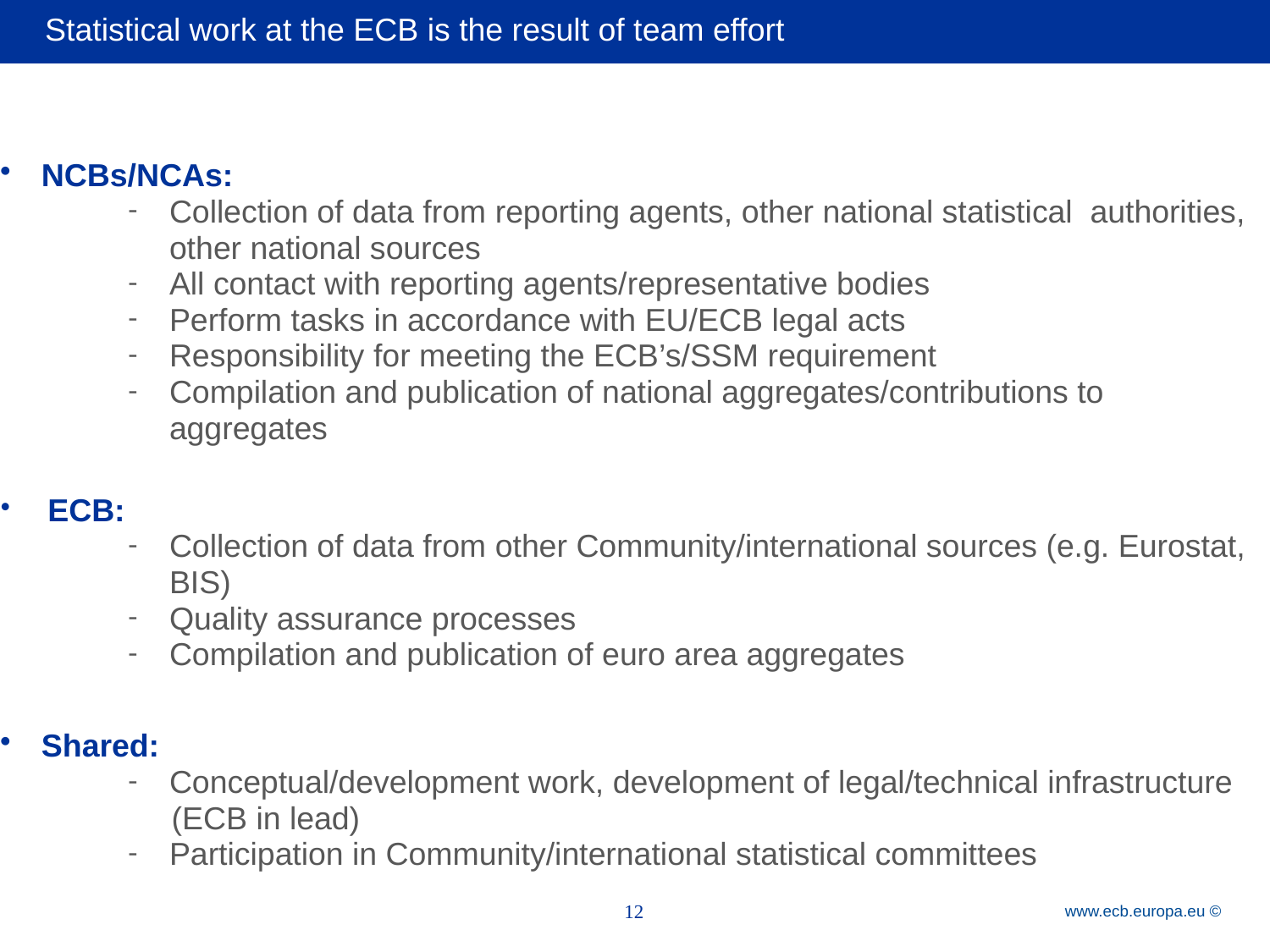

# Statistical work at the ECB is the result of team effort

NCBs/NCAs:
Collection of data from reporting agents, other national statistical  authorities, other national sources
All contact with reporting agents/representative bodies
Perform tasks in accordance with EU/ECB legal acts
Responsibility for meeting the ECB’s/SSM requirement
Compilation and publication of national aggregates/contributions to aggregates

ECB:
Collection of data from other Community/international sources (e.g. Eurostat, BIS)
Quality assurance processes
Compilation and publication of euro area aggregates

Shared:
Conceptual/development work, development of legal/technical infrastructure
     (ECB in lead)
Participation in Community/international statistical committees

12